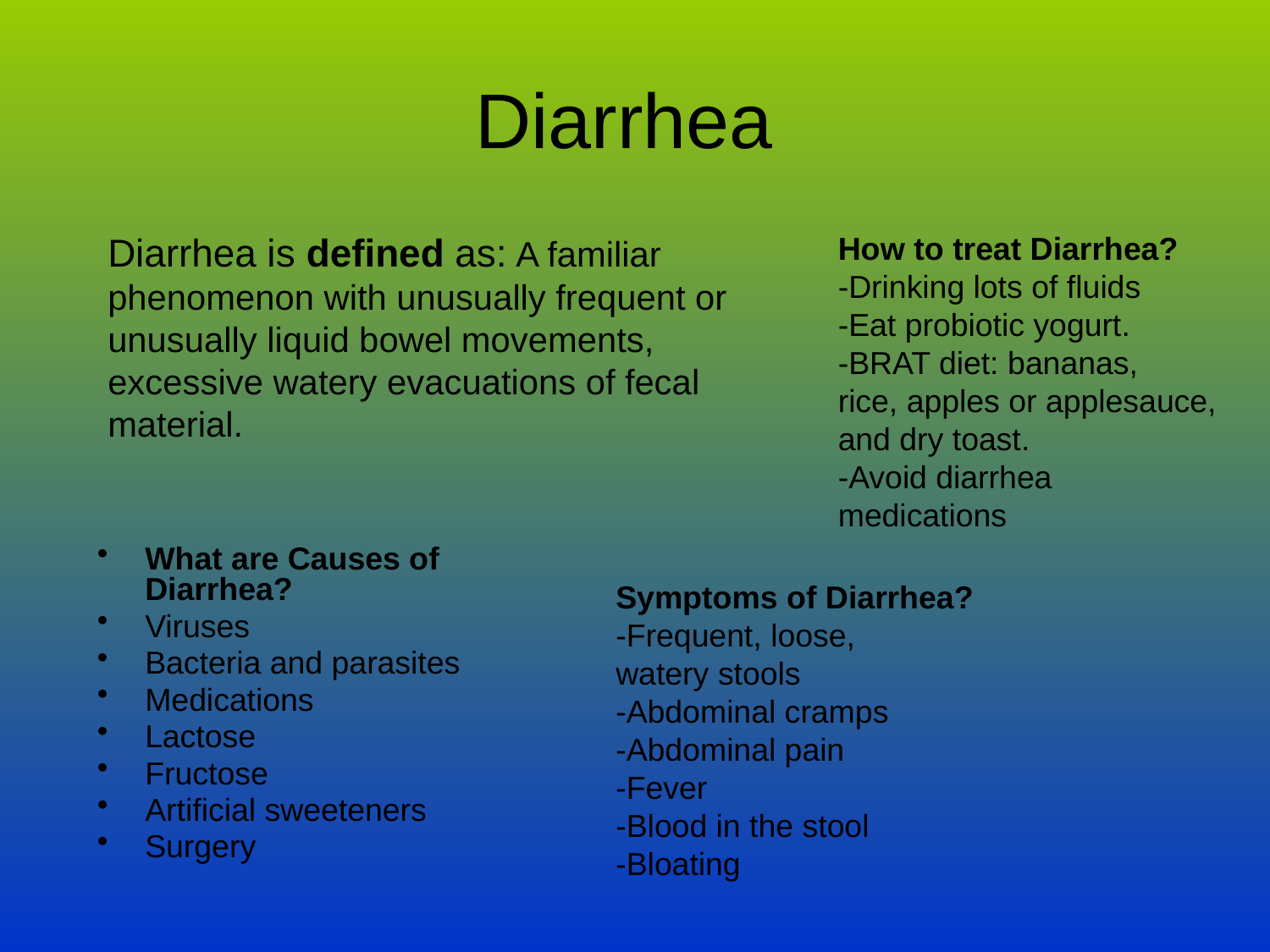

# Diarrhea
Diarrhea is defined as: A familiar phenomenon with unusually frequent or unusually liquid bowel movements, excessive watery evacuations of fecal material.
How to treat Diarrhea?
-Drinking lots of fluids
-Eat probiotic yogurt.
-BRAT diet: bananas,        rice, apples or applesauce, and dry toast.
-Avoid diarrhea medications
What are Causes of Diarrhea?
Viruses
Bacteria and parasites
Medications
Lactose
Fructose
Artificial sweeteners
Surgery
Symptoms of Diarrhea?
-Frequent, loose,
watery stools
-Abdominal cramps
-Abdominal pain
-Fever
-Blood in the stool
-Bloating